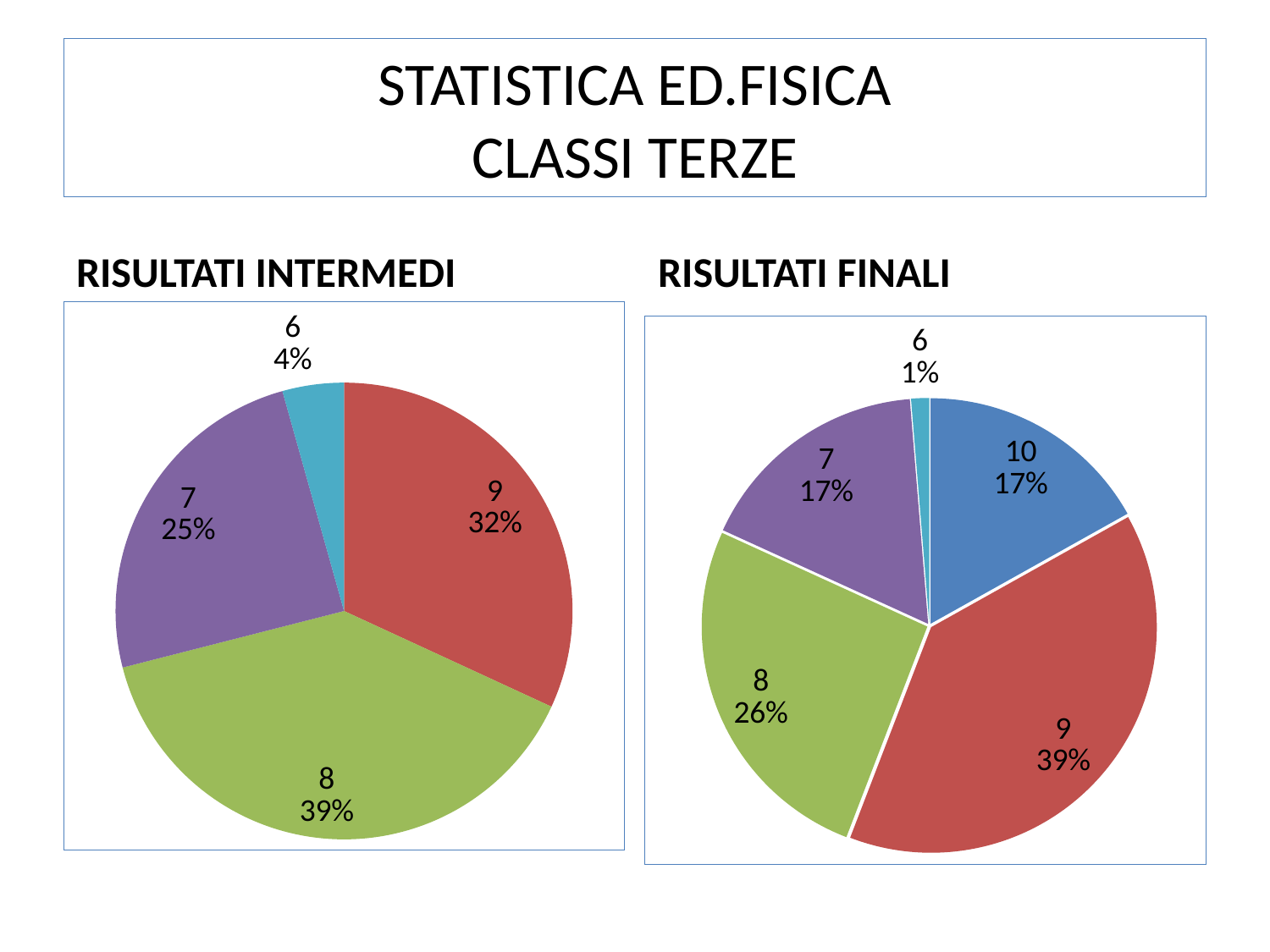

# STATISTICA ED.FISICA CLASSI TERZE
RISULTATI INTERMEDI
RISULTATI FINALI

### Chart

| Category | C.terze |
|---|---|
| 10 | 0.0 |
| 9 | 22.0 |
| 8 | 27.0 |
| 7 | 17.0 |
| 6 | 3.0 |
| 5 | 0.0 |

### Chart

| Category | Cterze |
|---|---|
| 10 | 13.0 |
| 9 | 30.0 |
| 8 | 20.0 |
| 7 | 13.0 |
| 6 | 1.0 |
| 5 | 0.0 |